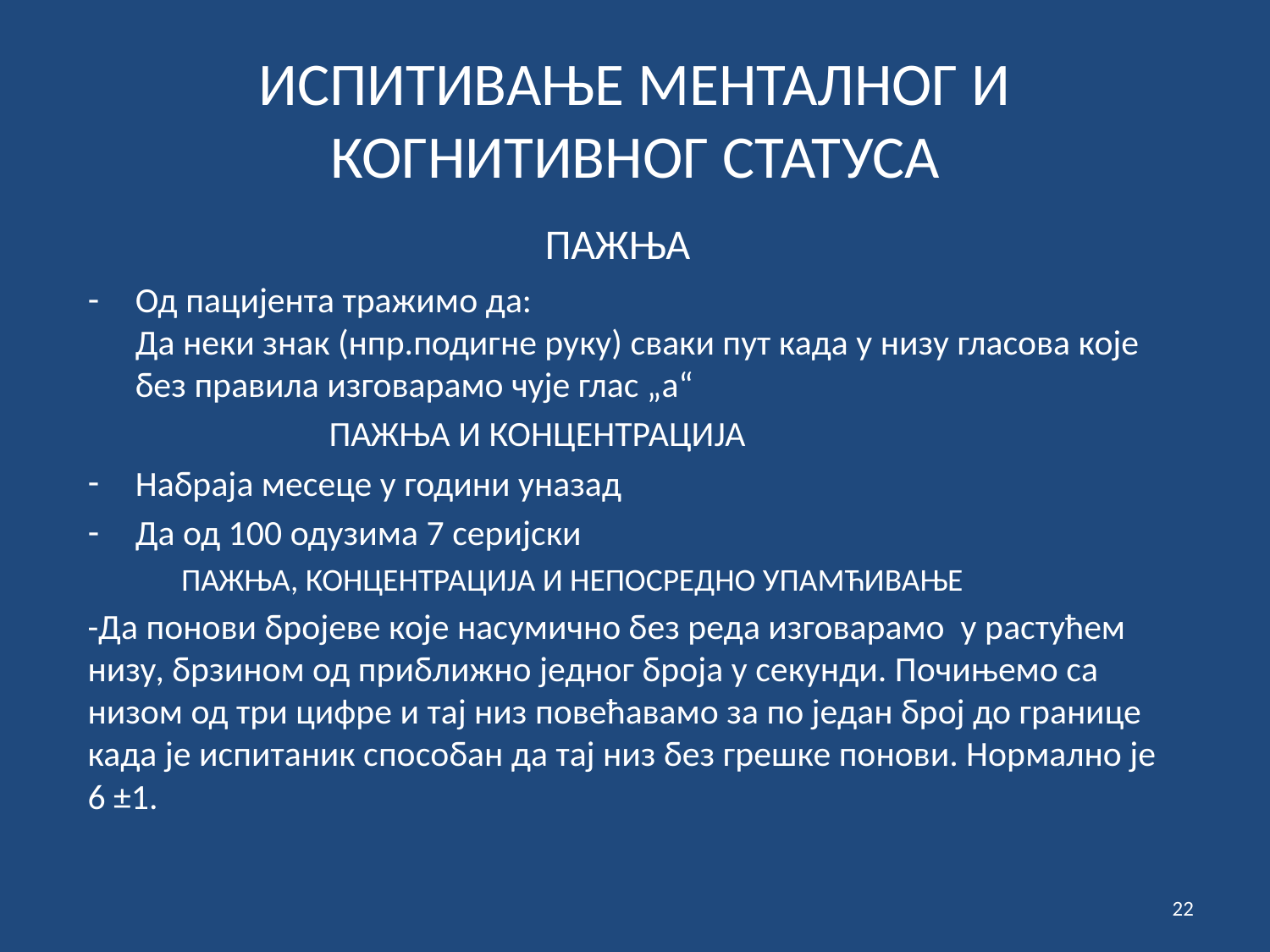

# ИСПИТИВАЊЕ МЕНТАЛНОГ И КОГНИТИВНОГ СТАТУСА
                                    ПАЖЊА
Од пацијента тражимо да:
Да неки знак (нпр.подигне руку) сваки пут када у низу гласова које без правила изговарамо чује глас „а“
                              ПАЖЊА И КОНЦЕНТРАЦИЈА
Набраја месеце у години уназад
Да од 100 одузима 7 серијски
             ПАЖЊА, КОНЦЕНТРАЦИЈА И НЕПОСРЕДНО УПАМЋИВАЊЕ
-Да понови бројеве које насумично без реда изговарамо  у растућем низу, брзином од приближно једног броја у секунди. Почињемо са низом од три цифре и тај низ повећавамо за по један број до границе када је испитаник способан да тај низ без грешке понови. Нормално је 6 ±1.

22